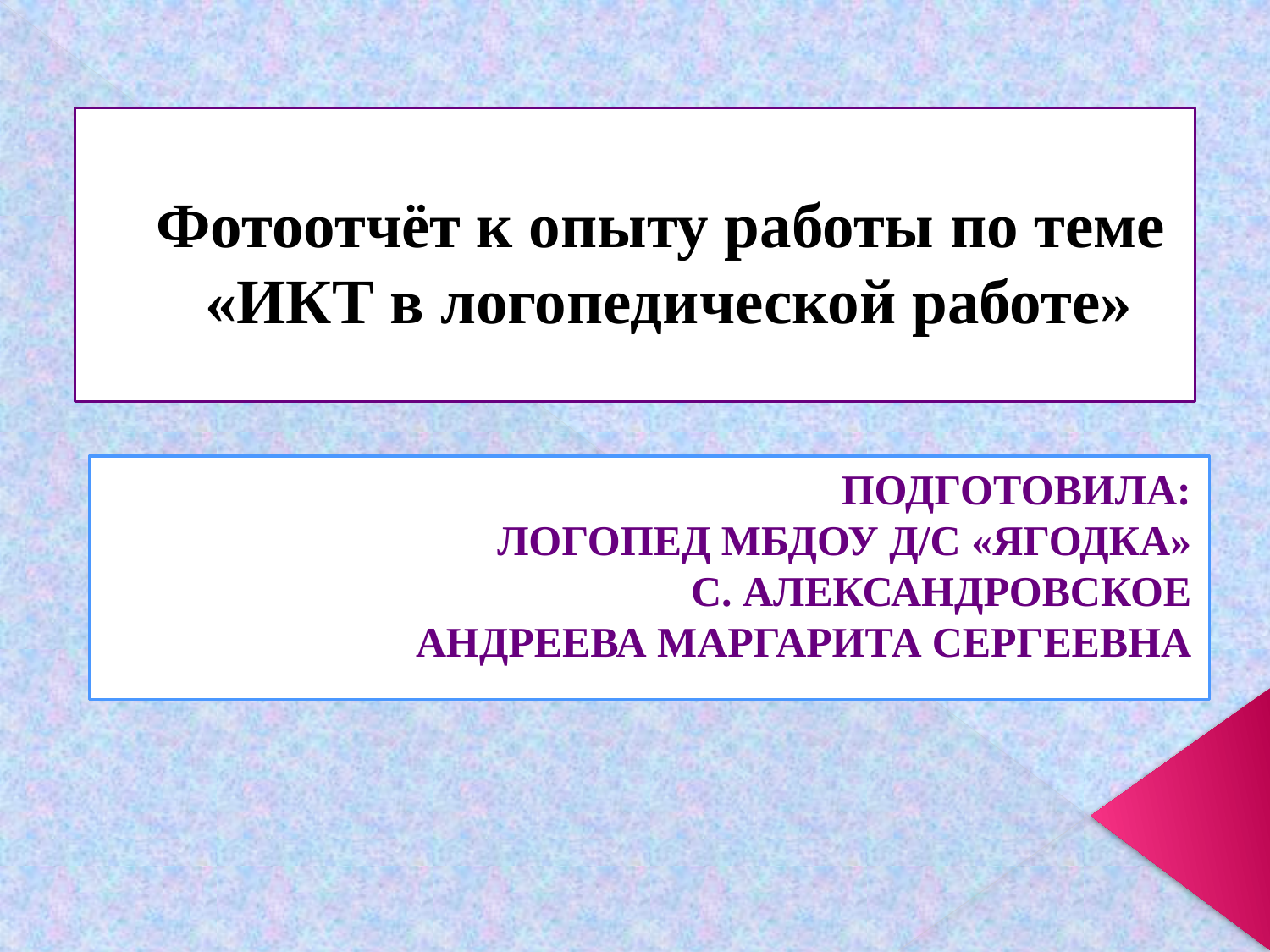

# Фотоотчёт к опыту работы по теме «ИКТ в логопедической работе»
Подготовила:
логопед МБДОУ д/с «Ягодка»
с. Александровское
Андреева Маргарита Сергеевна